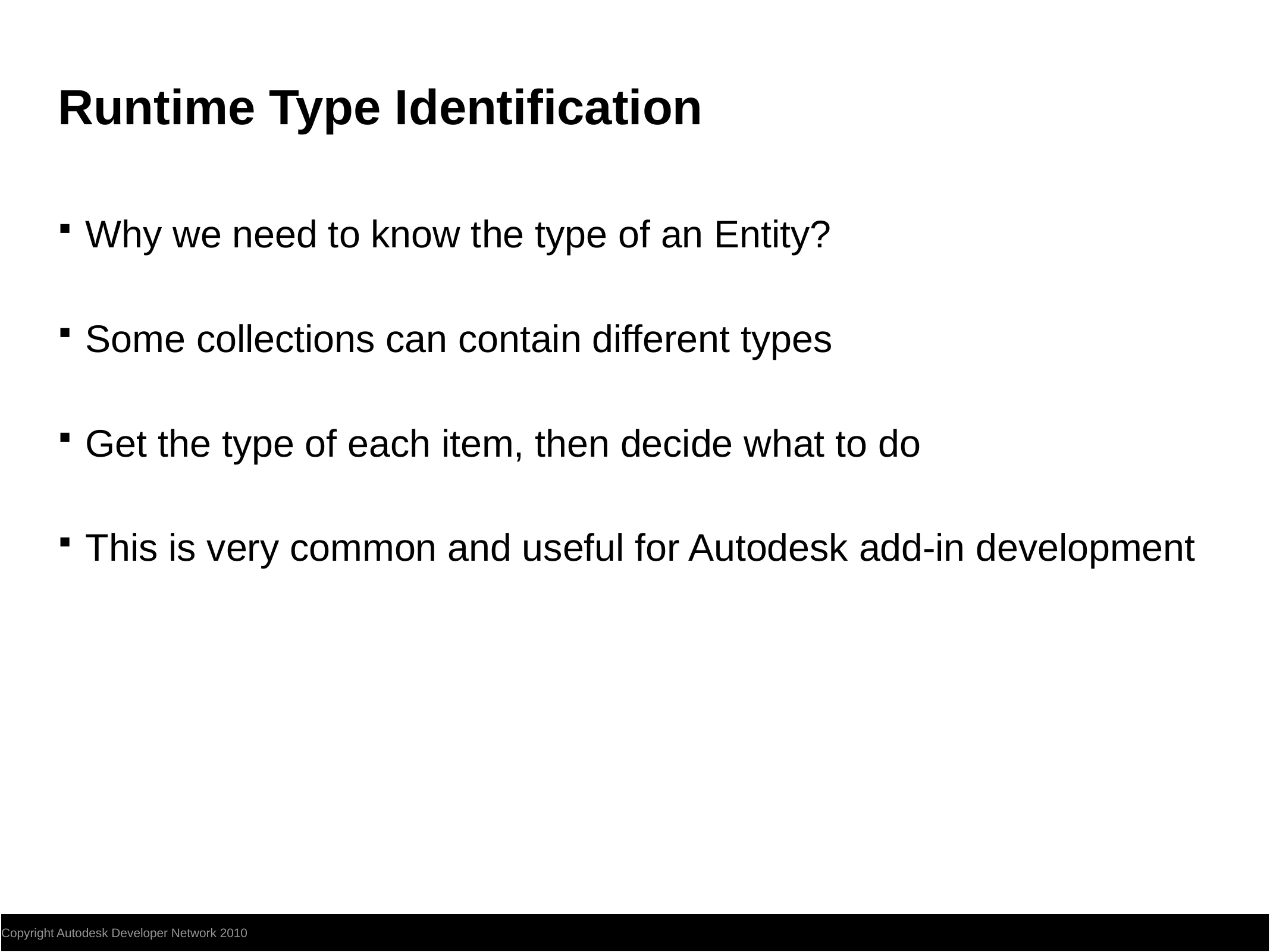

# Runtime Type Identification
Why we need to know the type of an Entity?

Some collections can contain different types

Get the type of each item, then decide what to do

This is very common and useful for Autodesk add-in development